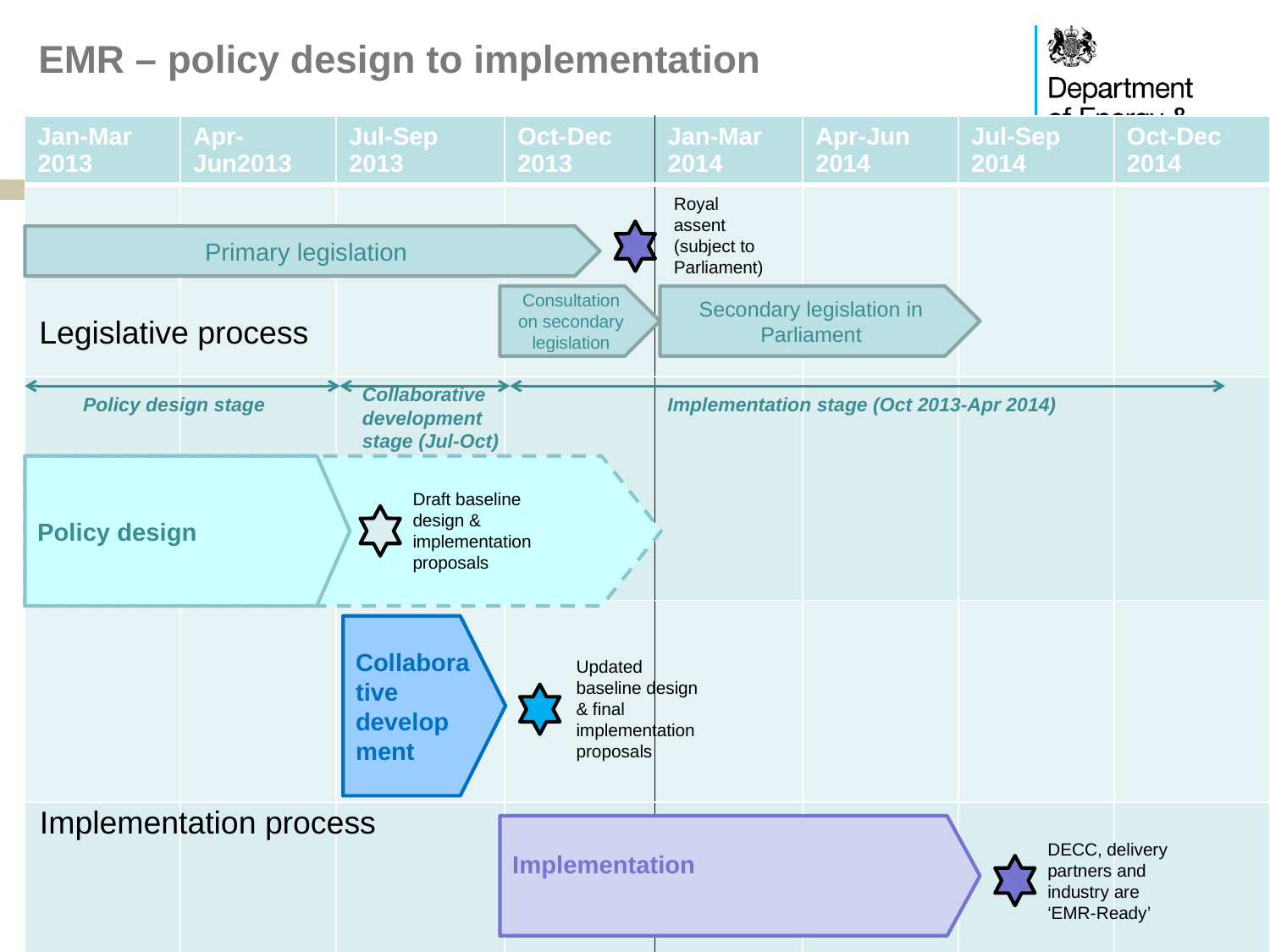

# EMR – policy design to implementation
| Jan-Mar 2013 | Apr-Jun2013 | Jul-Sep 2013 | Oct-Dec 2013 | Jan-Mar 2014 | Apr-Jun 2014 | Jul-Sep 2014 | Oct-Dec 2014 |
| --- | --- | --- | --- | --- | --- | --- | --- |
|  |  |  |  |  |  |  |  |
|  |  |  |  |  |  |  |  |
|  |  |  |  |  |  |  |  |
|  |  |  |  |  |  |  |  |
Royal assent (subject to Parliament)

Primary legislation
Consultation on secondary legislation
Secondary legislation in Parliament
Legislative process
Collaborative development stage (Jul-Oct)
Policy design stage
Implementation stage (Oct 2013-Apr 2014)
Policy design odels
Policy design
Draft baseline design & implementation proposals

Collaborative development
Updated baseline design & final implementation proposals

Implementation process
Implementation

DECC, delivery partners and industry are ‘EMR-Ready’